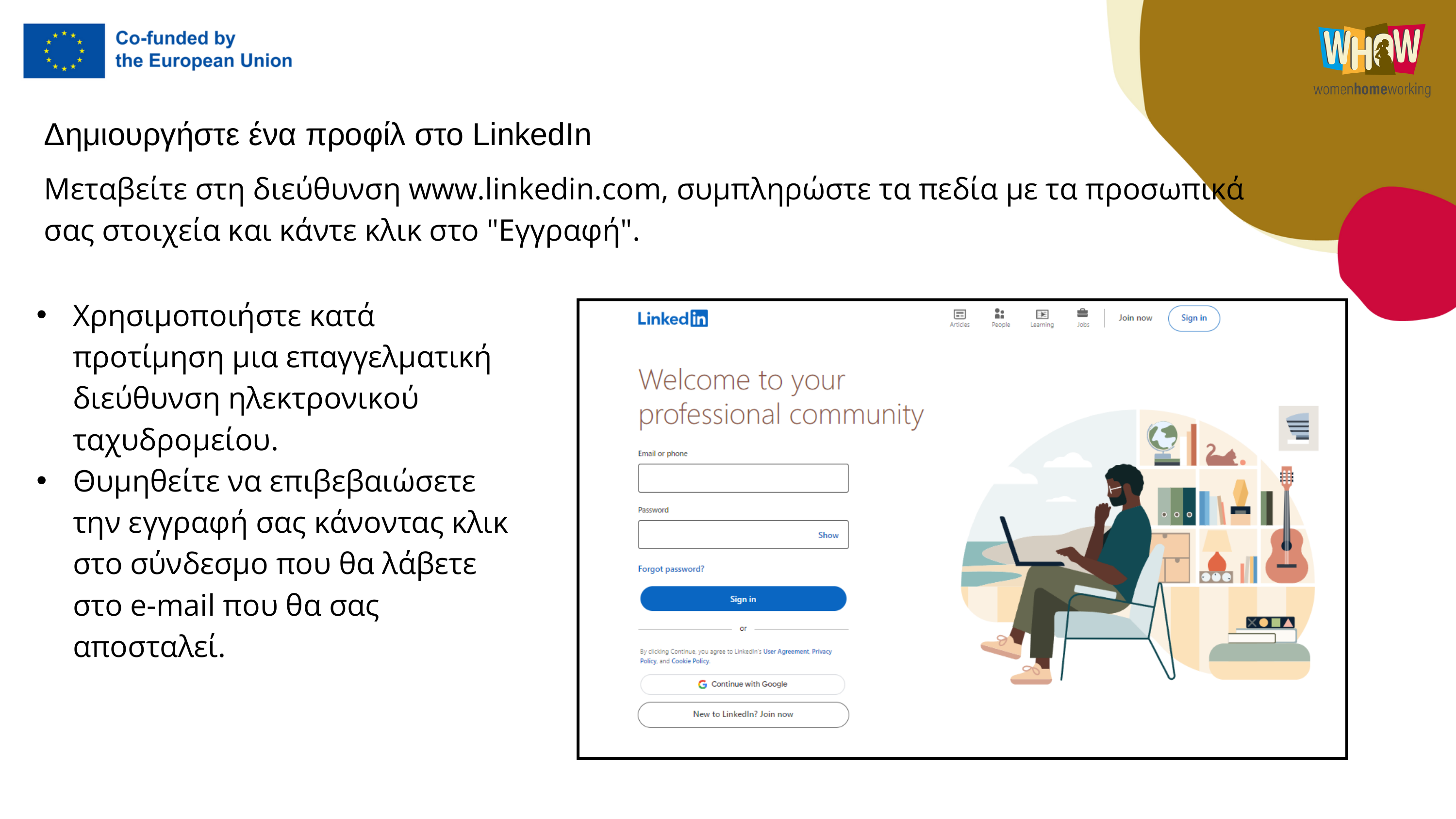

Δημιουργήστε ένα προφίλ στο LinkedIn
Μεταβείτε στη διεύθυνση www.linkedin.com, συμπληρώστε τα πεδία με τα προσωπικά σας στοιχεία και κάντε κλικ στο "Εγγραφή".
Χρησιμοποιήστε κατά προτίμηση μια επαγγελματική διεύθυνση ηλεκτρονικού ταχυδρομείου.
Θυμηθείτε να επιβεβαιώσετε την εγγραφή σας κάνοντας κλικ στο σύνδεσμο που θα λάβετε στο e-mail που θα σας αποσταλεί.